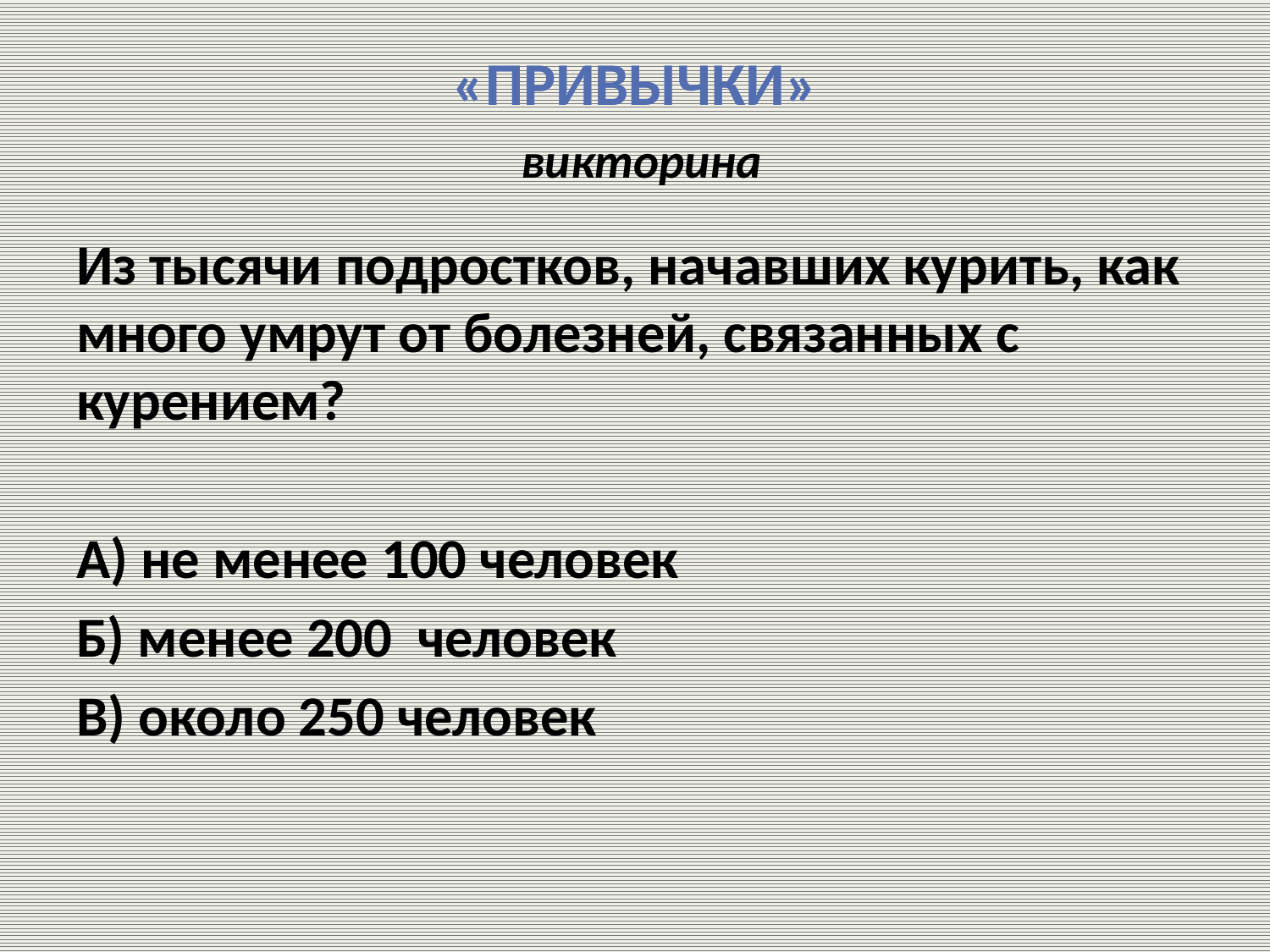

# «ПРИВЫЧКИ» викторина
Из тысячи подростков, начавших курить, как много умрут от болезней, связанных с курением?

А) не менее 100 человек
Б) менее 200  человек
В) около 250 человек